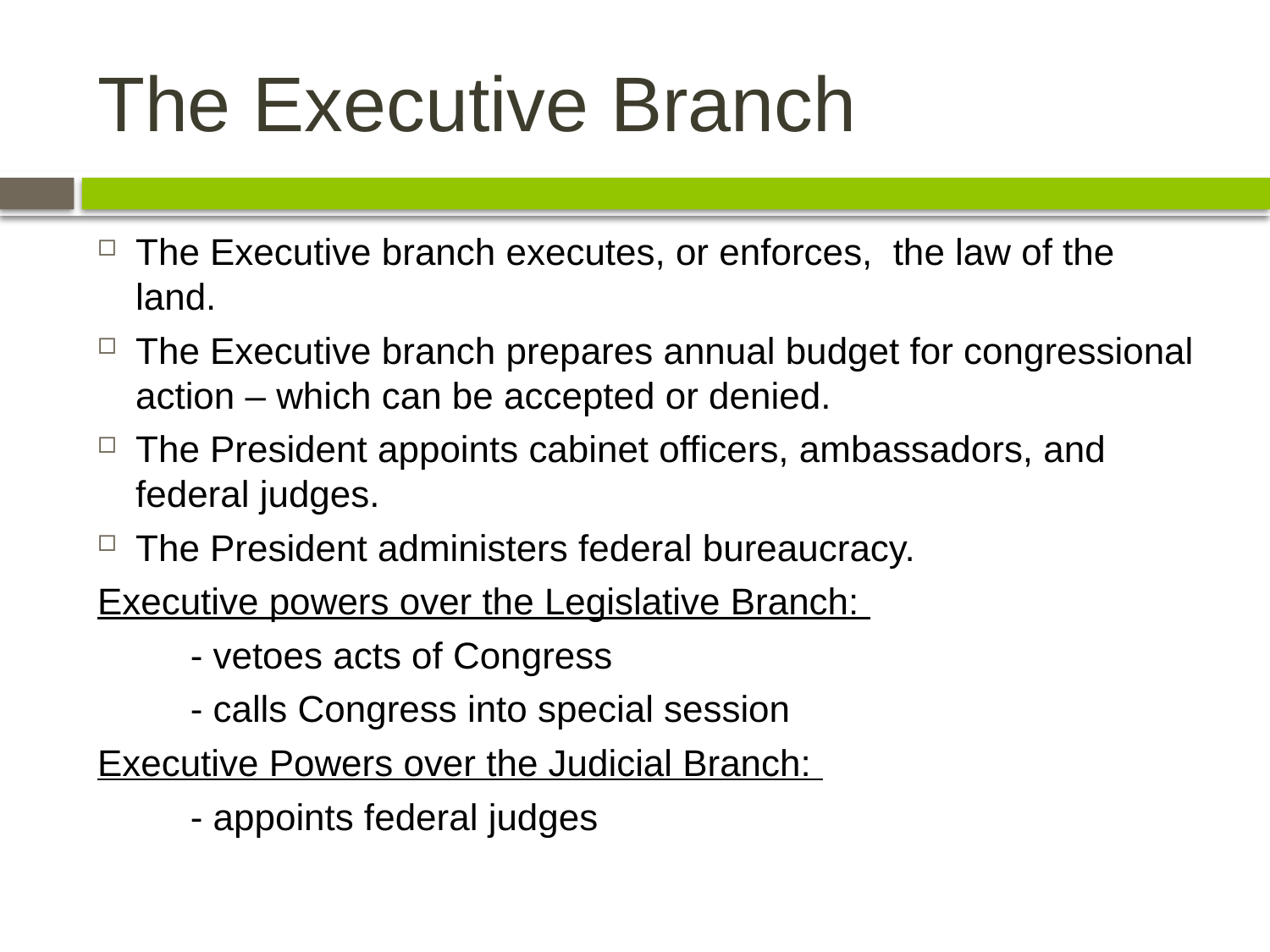

# The Executive Branch
The Executive branch executes, or enforces,  the law of the land.
The Executive branch prepares annual budget for congressional action – which can be accepted or denied.
The President appoints cabinet officers, ambassadors, and federal judges.
The President administers federal bureaucracy.
Executive powers over the Legislative Branch:
		- vetoes acts of Congress
		- calls Congress into special session
Executive Powers over the Judicial Branch:
		- appoints federal judges